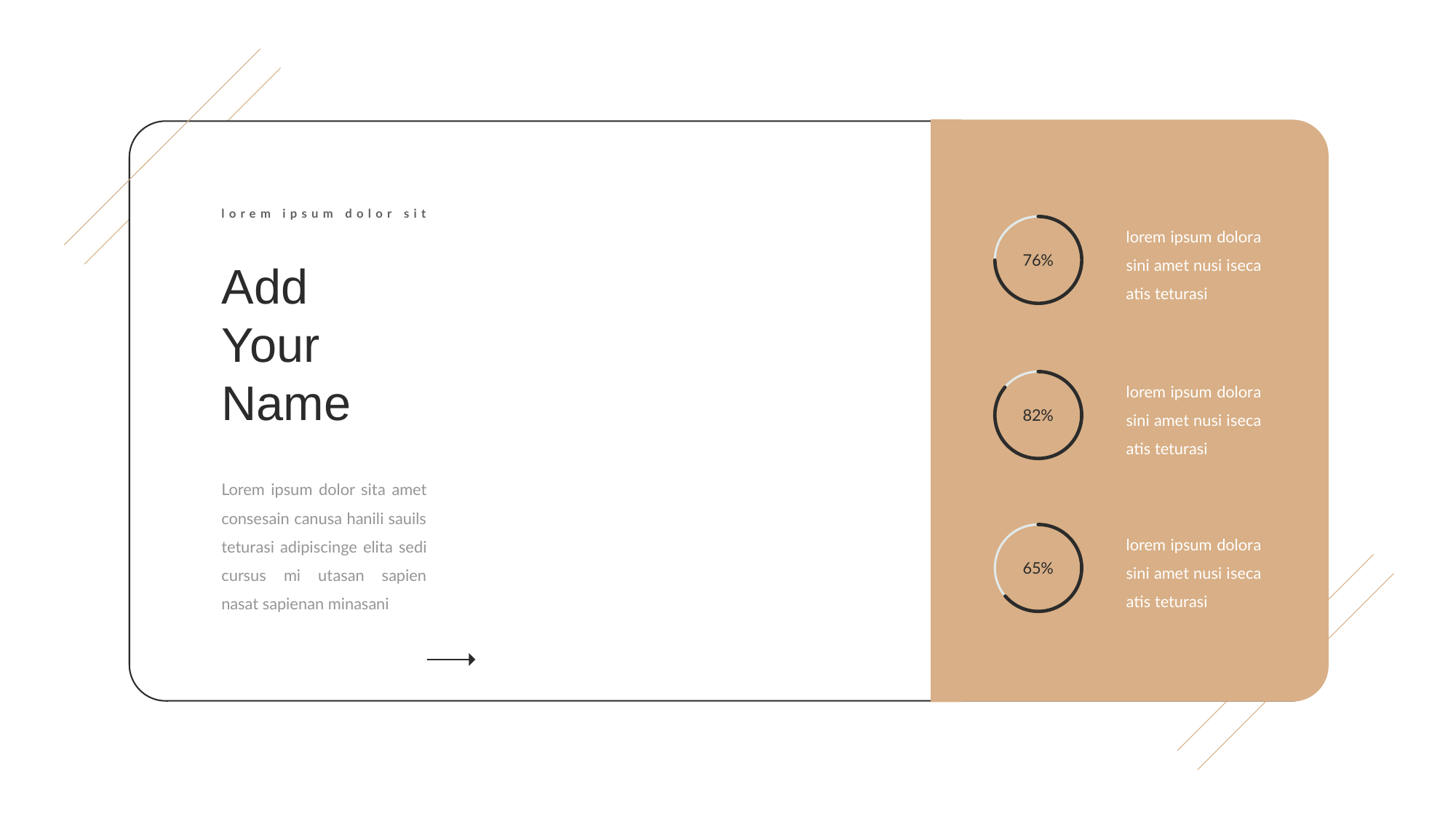

lorem ipsum dolor sit
Add
Your
Name
Lorem ipsum dolor sita amet consesain canusa hanili sauils teturasi adipiscinge elita sedi cursus mi utasan sapien nasat sapienan minasani
lorem ipsum dolora sini amet nusi iseca atis teturasi
76%

lorem ipsum dolora sini amet nusi iseca atis teturasi
82%

lorem ipsum dolora sini amet nusi iseca atis teturasi
65%